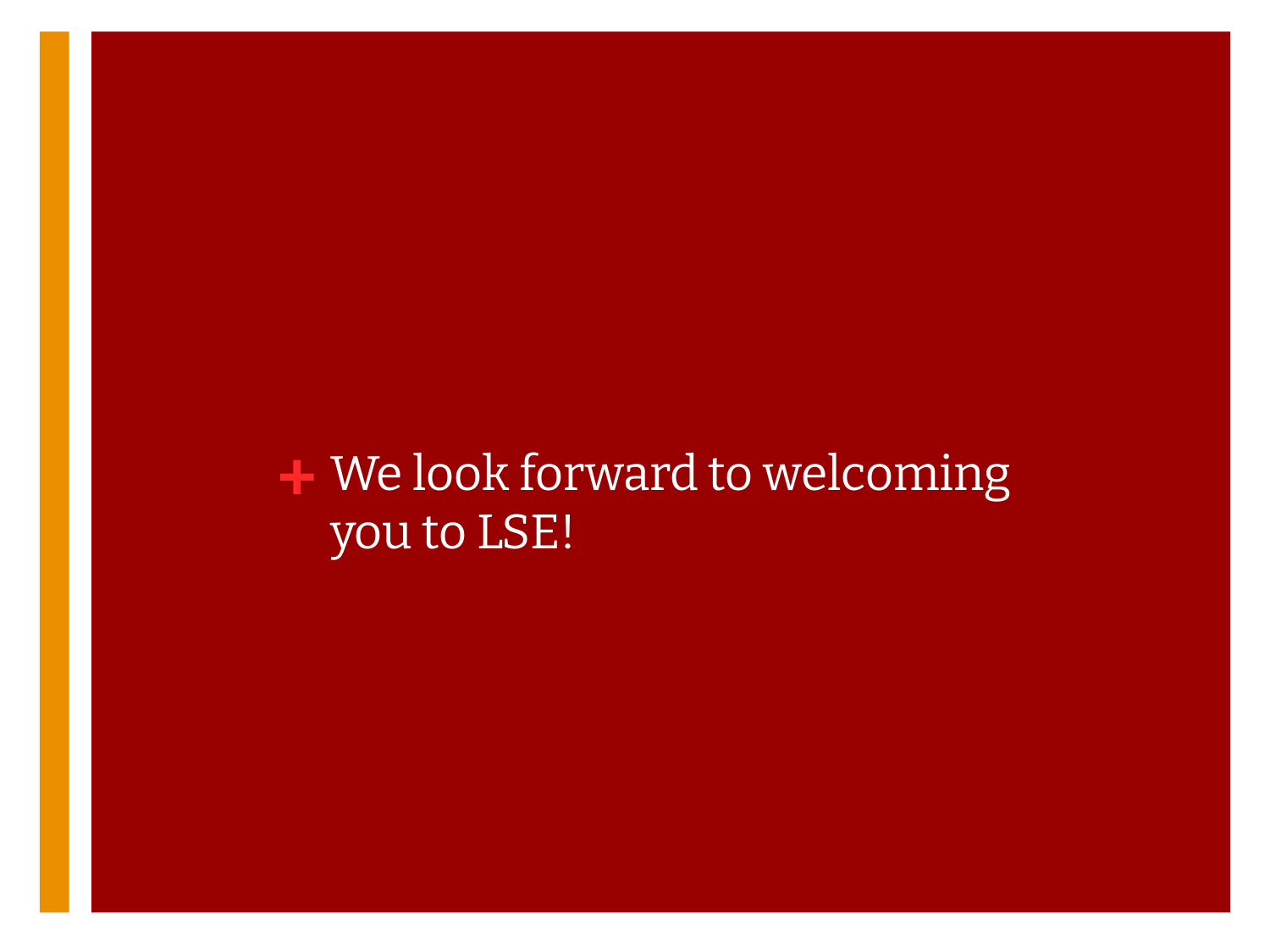

# We look forward to welcoming you to LSE!